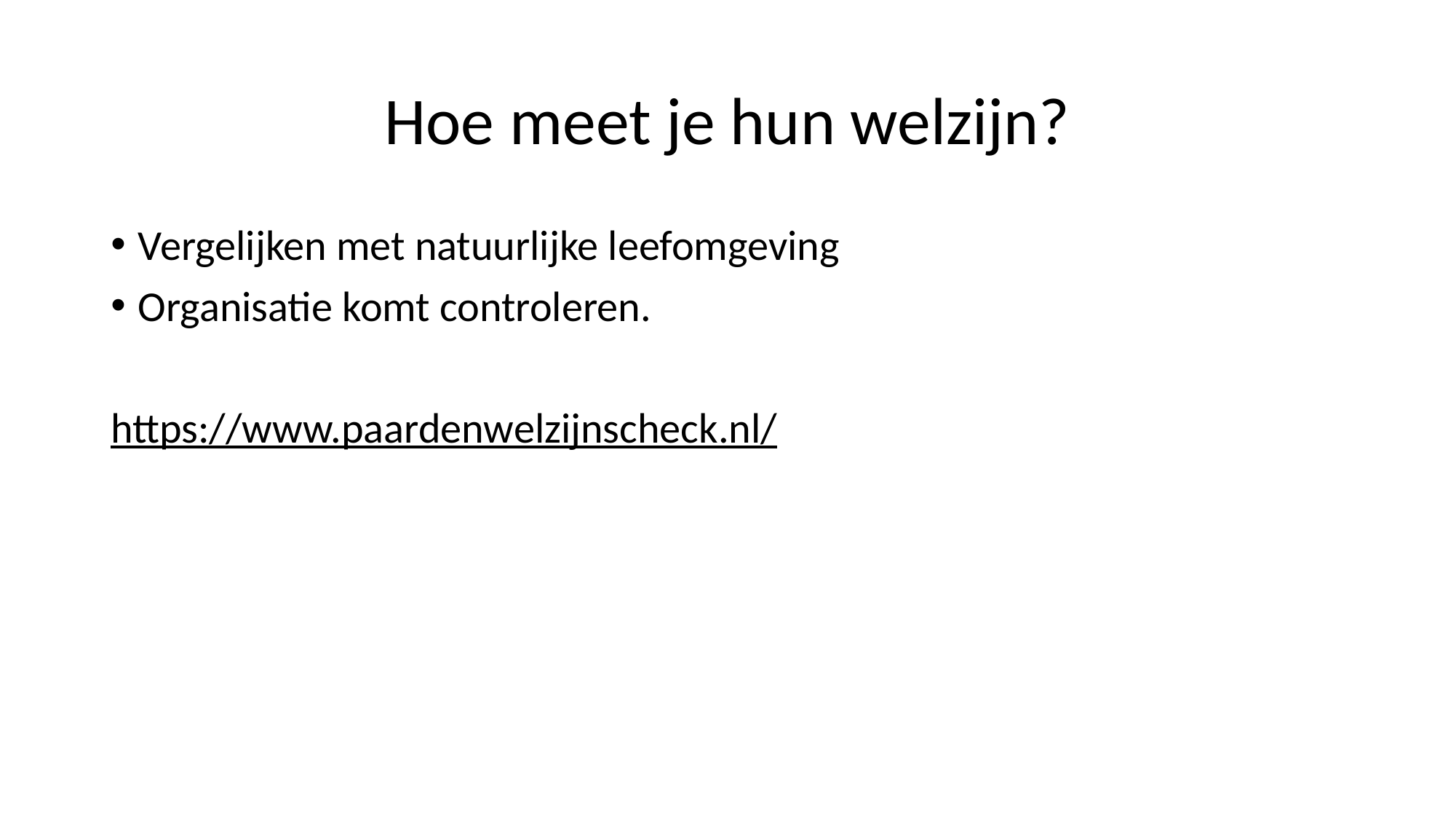

# Hoe meet je hun welzijn?
Vergelijken met natuurlijke leefomgeving
Organisatie komt controleren.

https://www.paardenwelzijnscheck.nl/